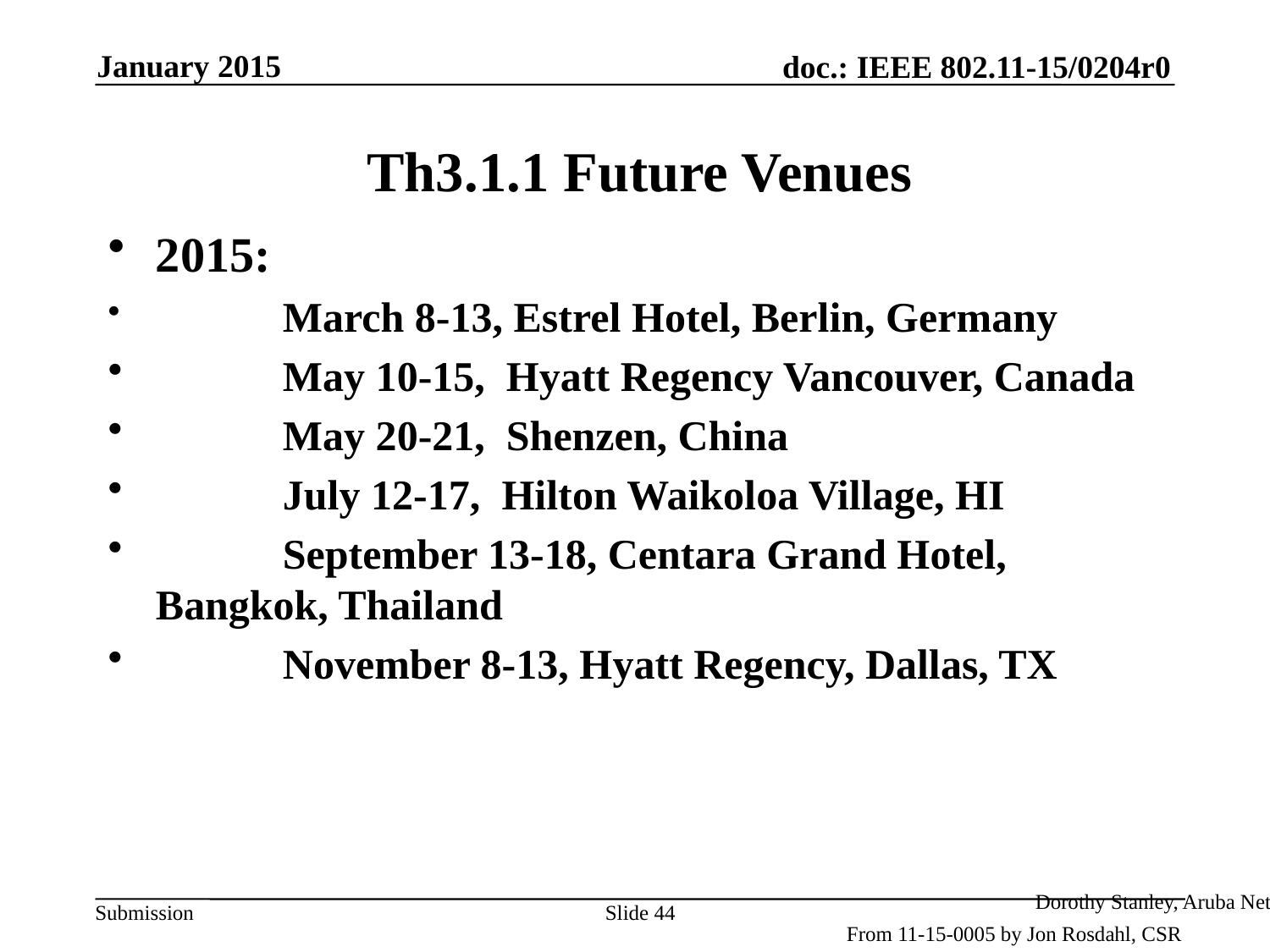

January 2015
# Th3.1.1 Future Venues
2015:
	March 8-13, Estrel Hotel, Berlin, Germany
	May 10-15,  Hyatt Regency Vancouver, Canada
	May 20-21,  Shenzen, China
	July 12-17,  Hilton Waikoloa Village, HI
	September 13-18, Centara Grand Hotel, Bangkok, Thailand
	November 8-13, Hyatt Regency, Dallas, TX
Dorothy Stanley, Aruba Networks
Slide 44
From 11-15-0005 by Jon Rosdahl, CSR